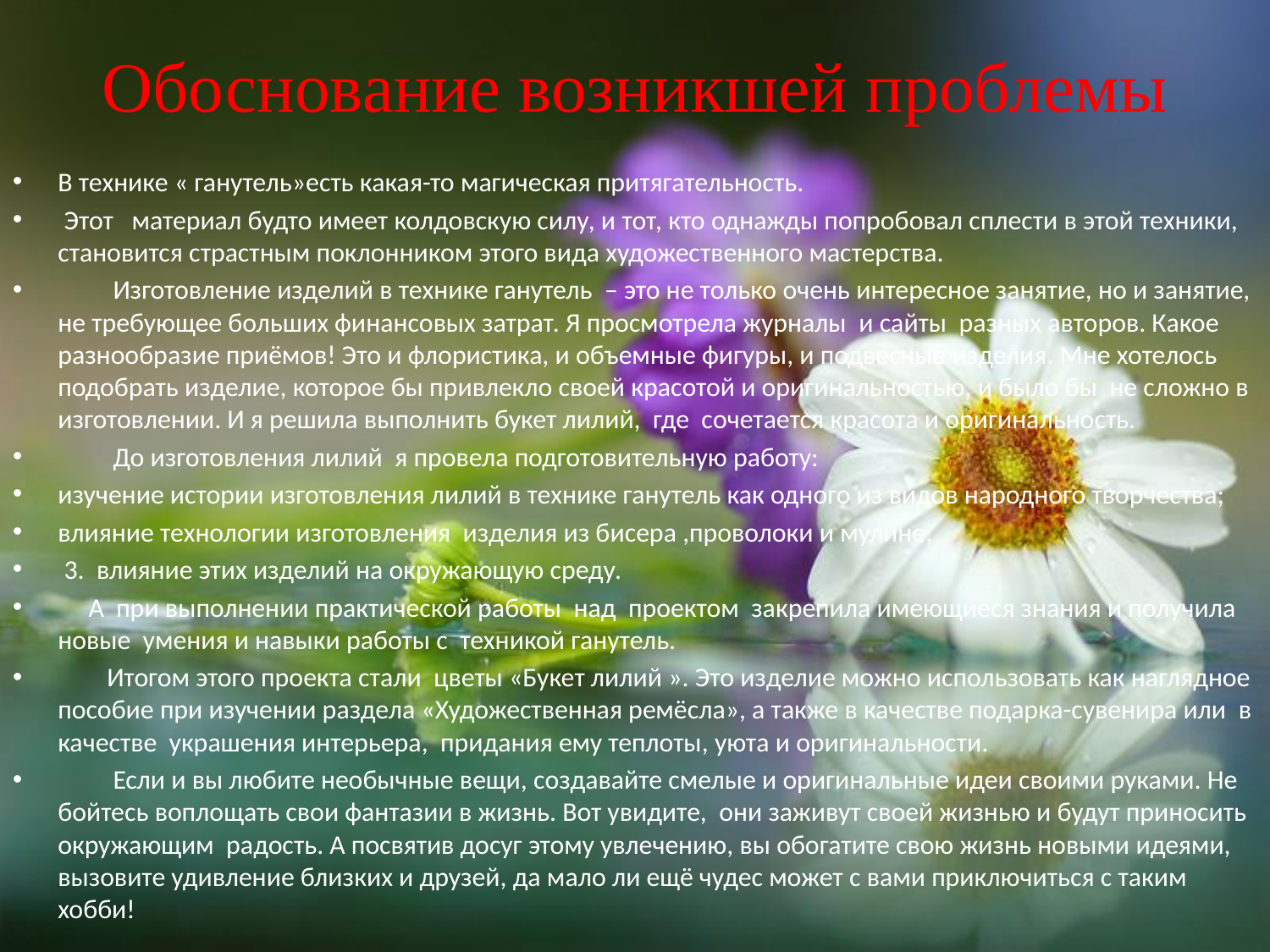

# Обоснование возникшей проблемы
В технике « ганутель»есть какая-то магическая притягательность.
 Этот   материал будто имеет колдовскую силу, и тот, кто однажды попробовал сплести в этой техники, становится страстным поклонником этого вида художественного мастерства.
         Изготовление изделий в технике ганутель  – это не только очень интересное занятие, но и занятие, не требующее больших финансовых затрат. Я просмотрела журналы  и сайты  разных авторов. Какое разнообразие приёмов! Это и флористика, и объемные фигуры, и подвесные изделия. Мне хотелось подобрать изделие, которое бы привлекло своей красотой и оригинальностью, и было бы  не сложно в изготовлении. И я решила выполнить букет лилий,  где  сочетается красота и оригинальность.
         До изготовления лилий  я провела подготовительную работу:
изучение истории изготовления лилий в технике ганутель как одного из видов народного творчества;
влияние технологии изготовления  изделия из бисера ,проволоки и мулине;
 3.  влияние этих изделий на окружающую среду.
     А  при выполнении практической работы  над  проектом  закрепила имеющиеся знания и получила новые  умения и навыки работы с  техникой ганутель.
        Итогом этого проекта стали  цветы «Букет лилий ». Это изделие можно использовать как наглядное пособие при изучении раздела «Художественная ремёсла», а также в качестве подарка-сувенира или  в качестве  украшения интерьера,  придания ему теплоты, уюта и оригинальности.
         Если и вы любите необычные вещи, создавайте смелые и оригинальные идеи своими руками. Не бойтесь воплощать свои фантазии в жизнь. Вот увидите,  они заживут своей жизнью и будут приносить окружающим  радость. А посвятив досуг этому увлечению, вы обогатите свою жизнь новыми идеями, вызовите удивление близких и друзей, да мало ли ещё чудес может с вами приключиться с таким хобби!